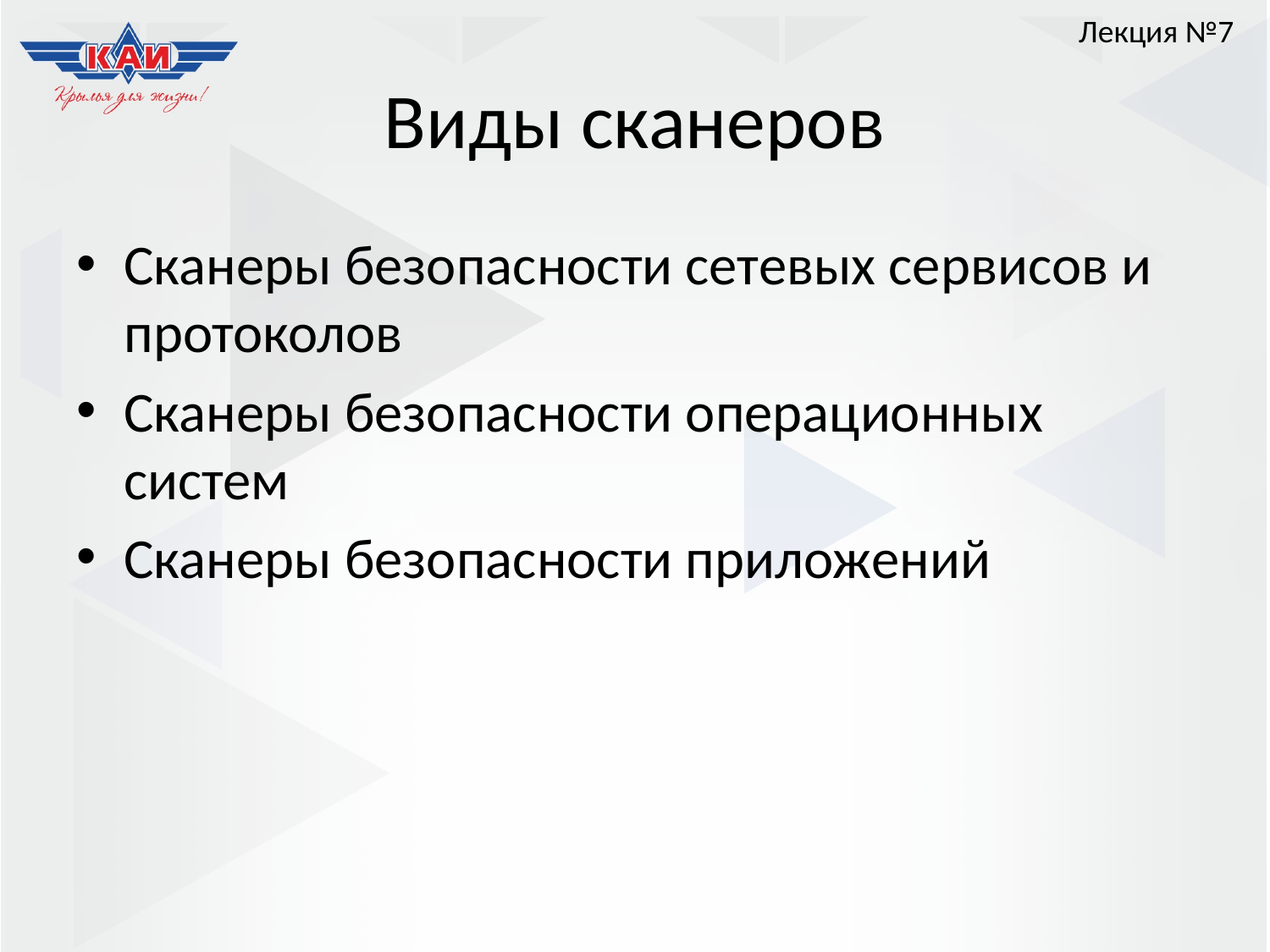

Лекция №7
# Виды сканеров
Сканеры безопасности сетевых сервисов и протоколов
Сканеры безопасности операционных систем
Сканеры безопасности приложений